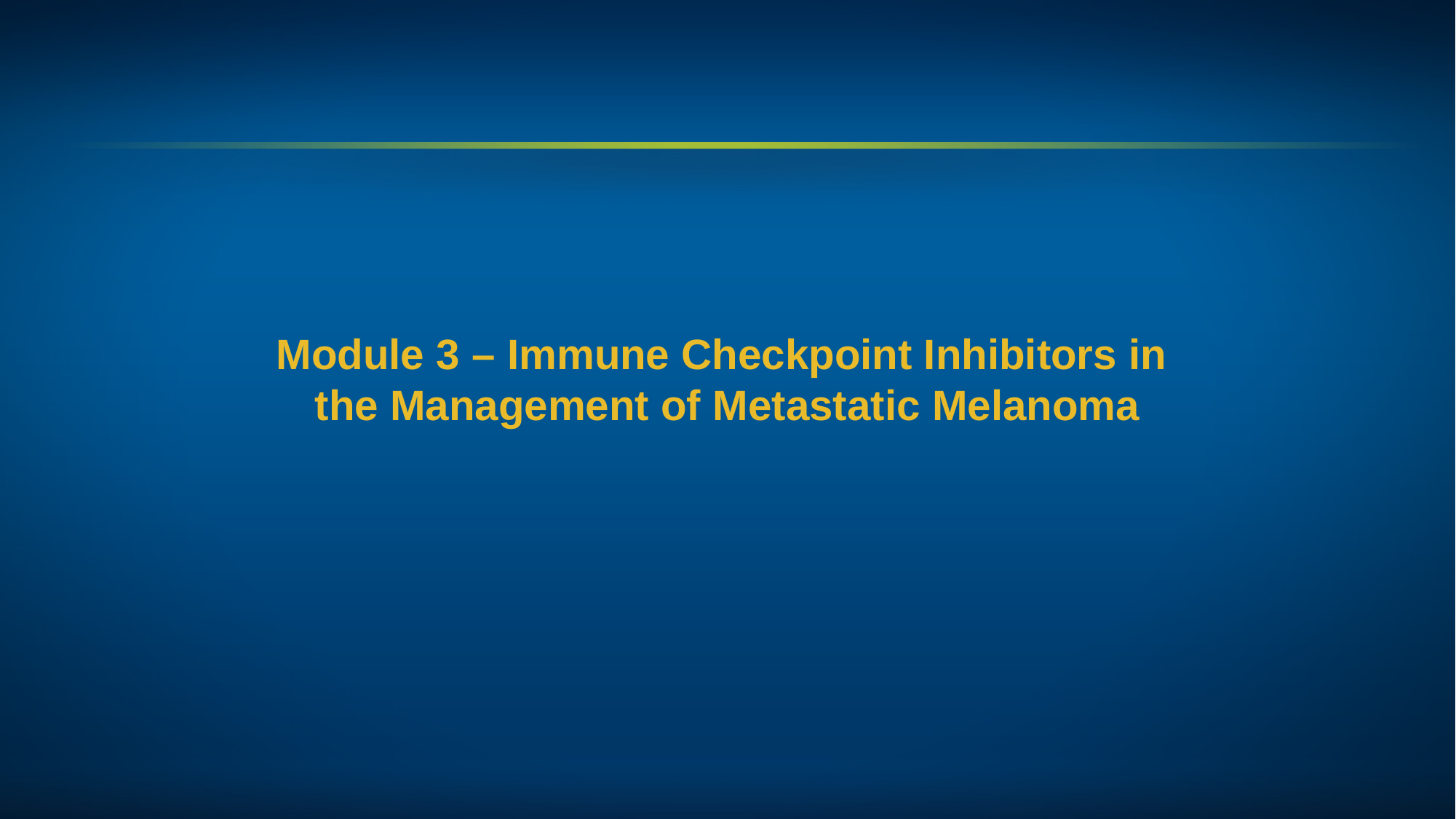

# Module 3 – Immune Checkpoint Inhibitors in the Management of Metastatic Melanoma